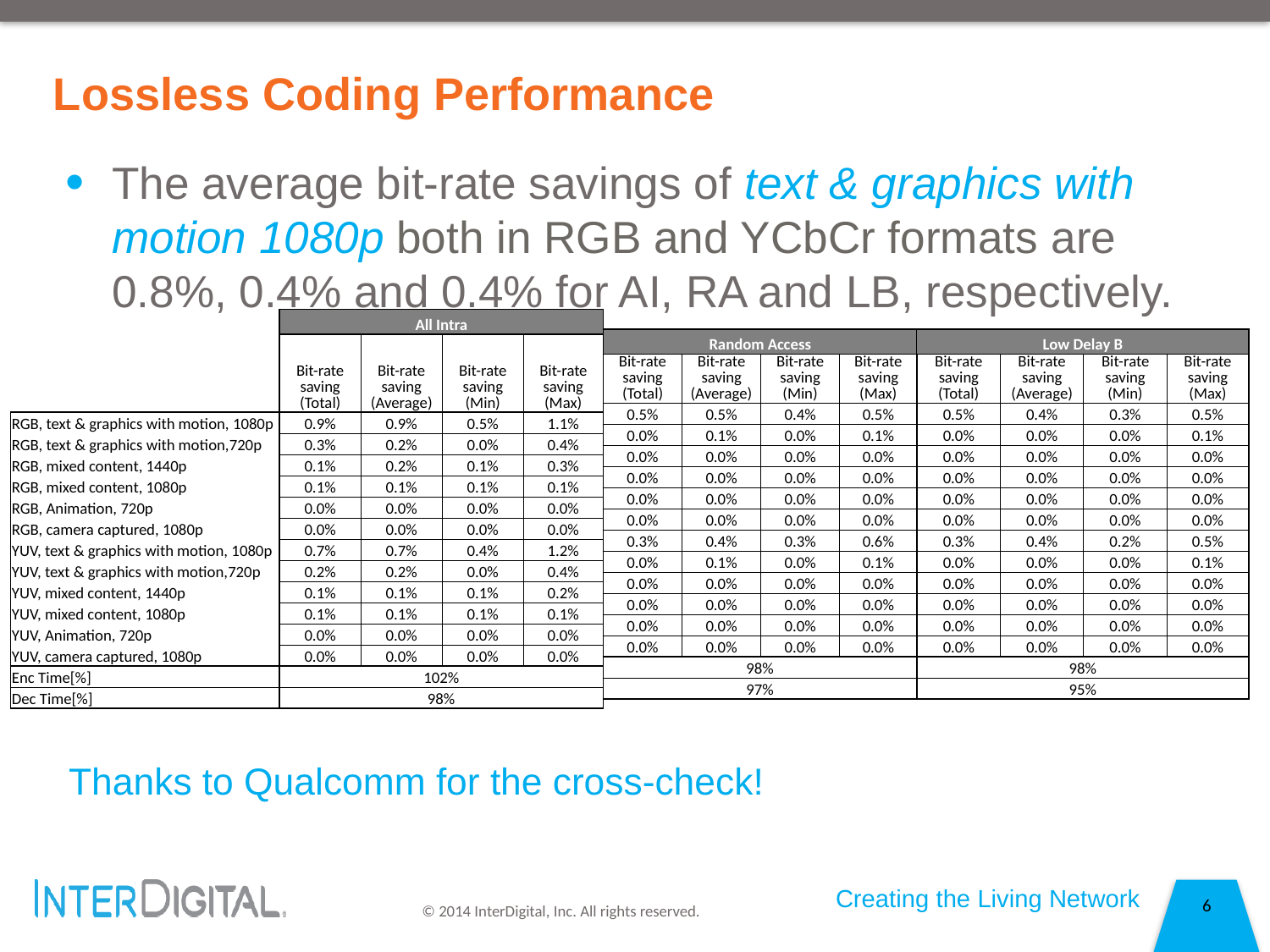

Lossless Coding Performance
The average bit-rate savings of text & graphics with motion 1080p both in RGB and YCbCr formats are 0.8%, 0.4% and 0.4% for AI, RA and LB, respectively.
|  | All Intra |  |  |  |
| --- | --- | --- | --- | --- |
|  | Bit-rate saving (Total) | Bit-rate saving (Average) | Bit-rate saving (Min) | Bit-rate saving (Max) |
|  |  |  |  |  |
| RGB, text & graphics with motion, 1080p | 0.9% | 0.9% | 0.5% | 1.1% |
| RGB, text & graphics with motion,720p | 0.3% | 0.2% | 0.0% | 0.4% |
| RGB, mixed content, 1440p | 0.1% | 0.2% | 0.1% | 0.3% |
| RGB, mixed content, 1080p | 0.1% | 0.1% | 0.1% | 0.1% |
| RGB, Animation, 720p | 0.0% | 0.0% | 0.0% | 0.0% |
| RGB, camera captured, 1080p | 0.0% | 0.0% | 0.0% | 0.0% |
| YUV, text & graphics with motion, 1080p | 0.7% | 0.7% | 0.4% | 1.2% |
| YUV, text & graphics with motion,720p | 0.2% | 0.2% | 0.0% | 0.4% |
| YUV, mixed content, 1440p | 0.1% | 0.1% | 0.1% | 0.2% |
| YUV, mixed content, 1080p | 0.1% | 0.1% | 0.1% | 0.1% |
| YUV, Animation, 720p | 0.0% | 0.0% | 0.0% | 0.0% |
| YUV, camera captured, 1080p | 0.0% | 0.0% | 0.0% | 0.0% |
| Enc Time[%] | 102% |  |  |  |
| Dec Time[%] | 98% |  |  |  |
| Random Access |  |  |  |
| --- | --- | --- | --- |
| Bit-rate saving (Total) | Bit-rate saving (Average) | Bit-rate saving (Min) | Bit-rate saving (Max) |
| 0.5% | 0.5% | 0.4% | 0.5% |
| 0.0% | 0.1% | 0.0% | 0.1% |
| 0.0% | 0.0% | 0.0% | 0.0% |
| 0.0% | 0.0% | 0.0% | 0.0% |
| 0.0% | 0.0% | 0.0% | 0.0% |
| 0.0% | 0.0% | 0.0% | 0.0% |
| 0.3% | 0.4% | 0.3% | 0.6% |
| 0.0% | 0.1% | 0.0% | 0.1% |
| 0.0% | 0.0% | 0.0% | 0.0% |
| 0.0% | 0.0% | 0.0% | 0.0% |
| 0.0% | 0.0% | 0.0% | 0.0% |
| 0.0% | 0.0% | 0.0% | 0.0% |
| 98% |  |  |  |
| 97% |  |  |  |
| Low Delay B |  |  |  |
| --- | --- | --- | --- |
| Bit-rate saving (Total) | Bit-rate saving (Average) | Bit-rate saving (Min) | Bit-rate saving (Max) |
| 0.5% | 0.4% | 0.3% | 0.5% |
| 0.0% | 0.0% | 0.0% | 0.1% |
| 0.0% | 0.0% | 0.0% | 0.0% |
| 0.0% | 0.0% | 0.0% | 0.0% |
| 0.0% | 0.0% | 0.0% | 0.0% |
| 0.0% | 0.0% | 0.0% | 0.0% |
| 0.3% | 0.4% | 0.2% | 0.5% |
| 0.0% | 0.0% | 0.0% | 0.1% |
| 0.0% | 0.0% | 0.0% | 0.0% |
| 0.0% | 0.0% | 0.0% | 0.0% |
| 0.0% | 0.0% | 0.0% | 0.0% |
| 0.0% | 0.0% | 0.0% | 0.0% |
| 98% |  |  |  |
| 95% |  |  |  |
Thanks to Qualcomm for the cross-check!